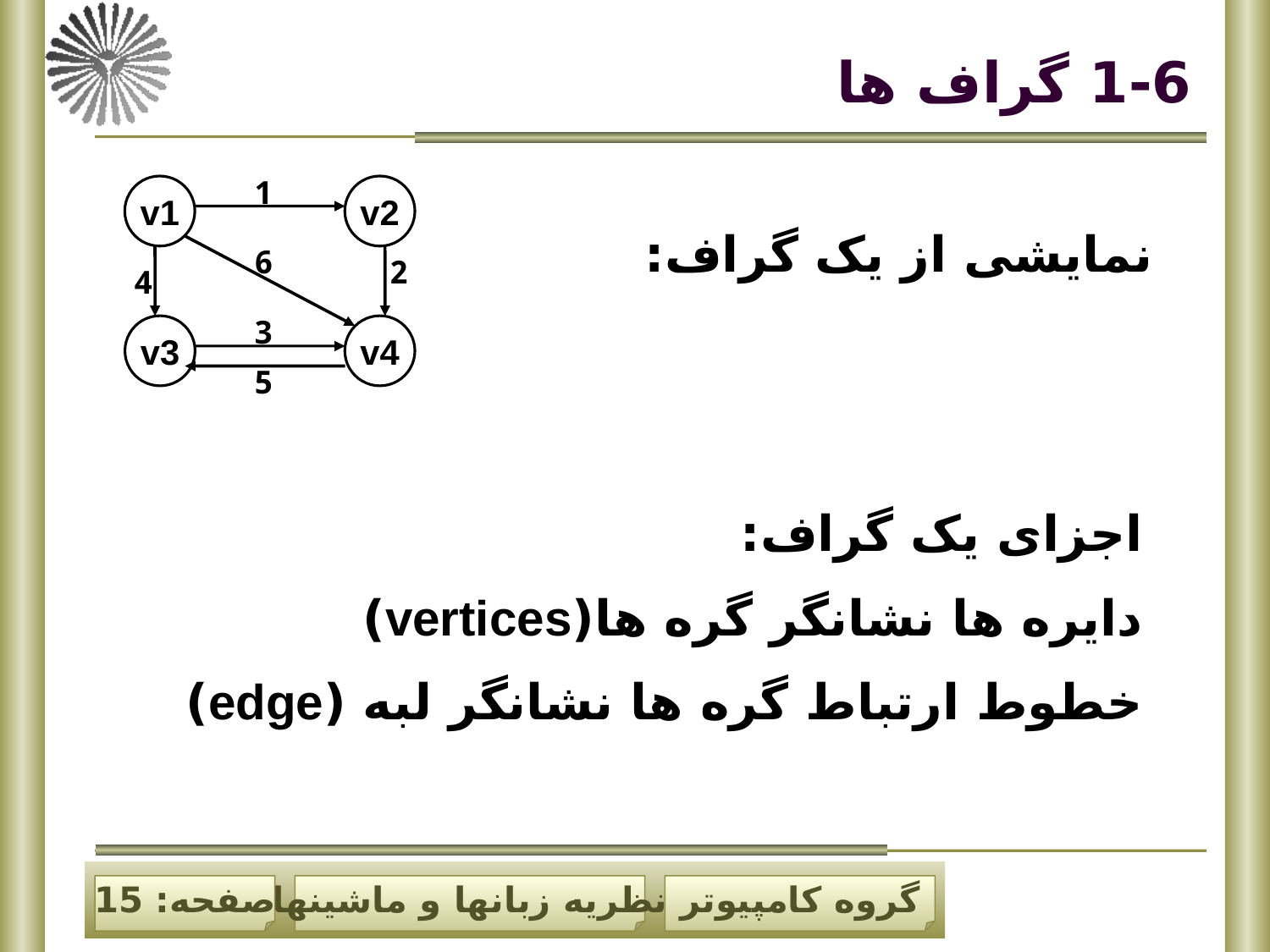

# 1-6 گراف ها
1
v1
v2

6

2

4
3
v3
v4

5

نمایشی از یک گراف:
اجزای یک گراف:
دایره ها نشانگر گره ها(vertices)
خطوط ارتباط گره ها نشانگر لبه (edge)